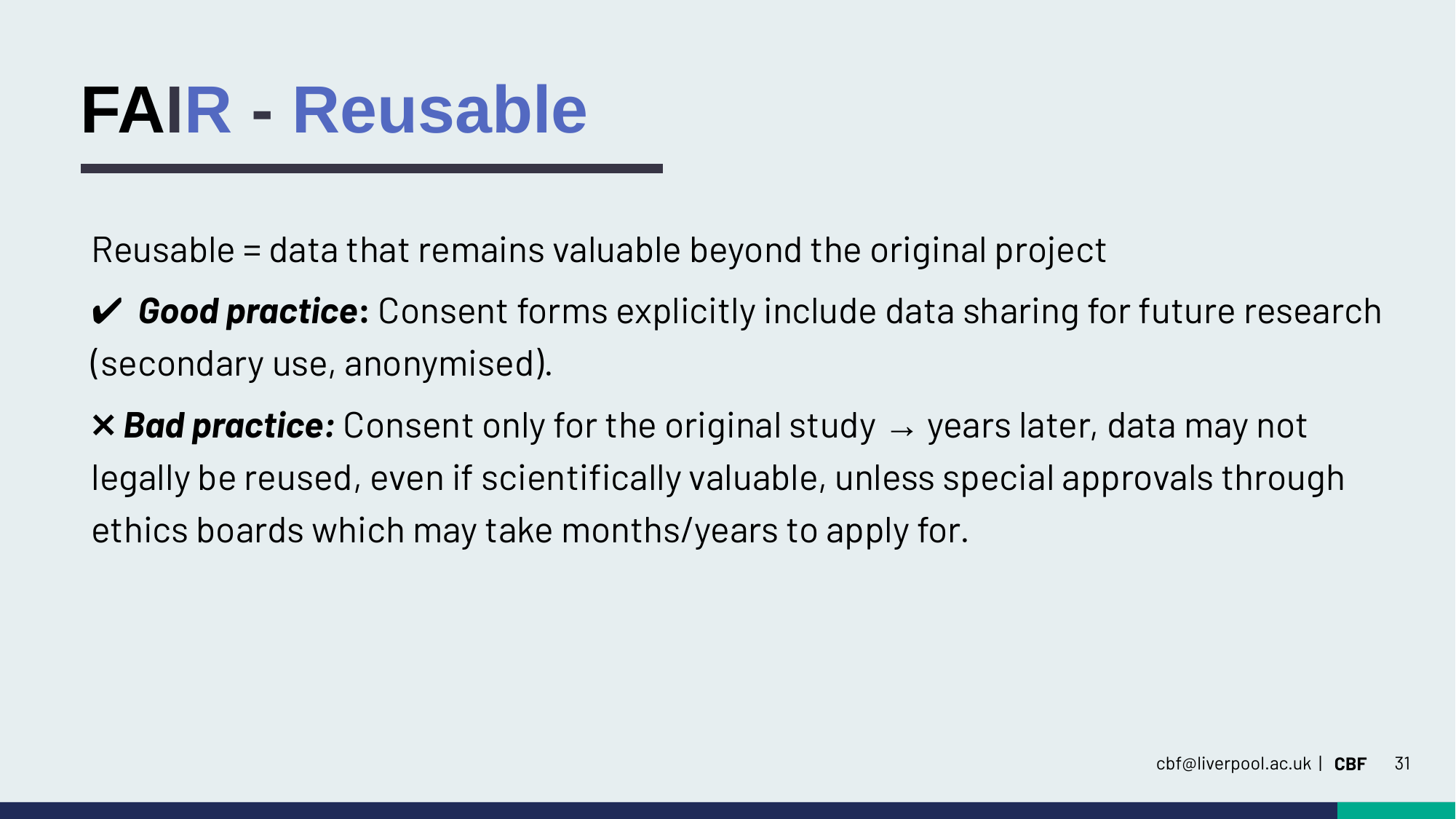

# FAIR - Reusable
Reusable = data that remains valuable beyond the original project
✔️  Good practice: Consent forms explicitly include data sharing for future research (secondary use, anonymised).
❌ Bad practice: Consent only for the original study → years later, data may not  legally be reused, even if scientifically valuable, unless special approvals through ethics boards which may take months/years to apply for.

31
CBF